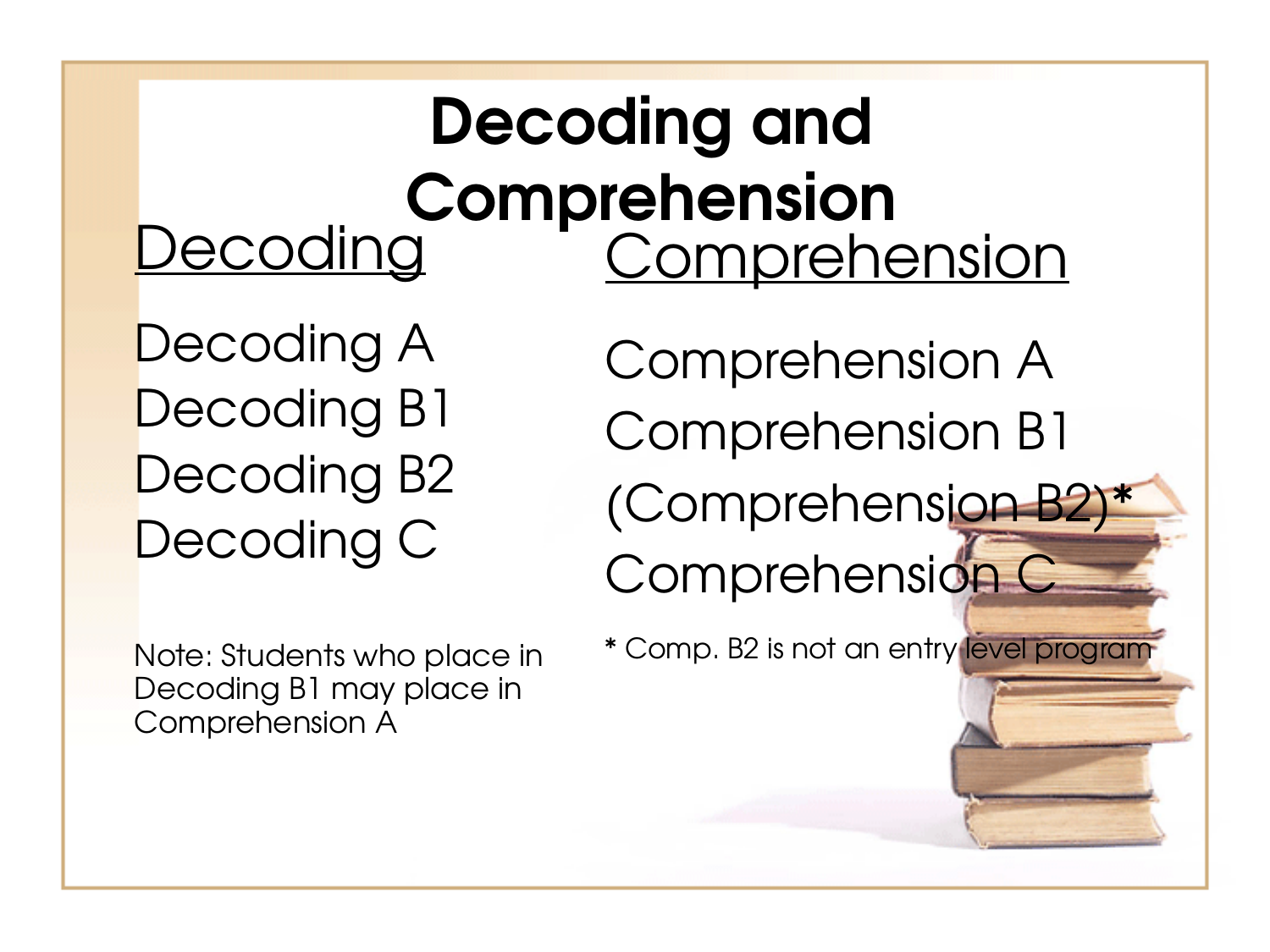

Decoding and Comprehension
	Decoding

	Decoding A
	Decoding B1
	Decoding B2
	Decoding C

	Note: Students who place in Decoding B1 may place in Comprehension A
Comprehension

Comprehension A
Comprehension B1
(Comprehension B2)*
Comprehension C

* Comp. B2 is not an entry level program